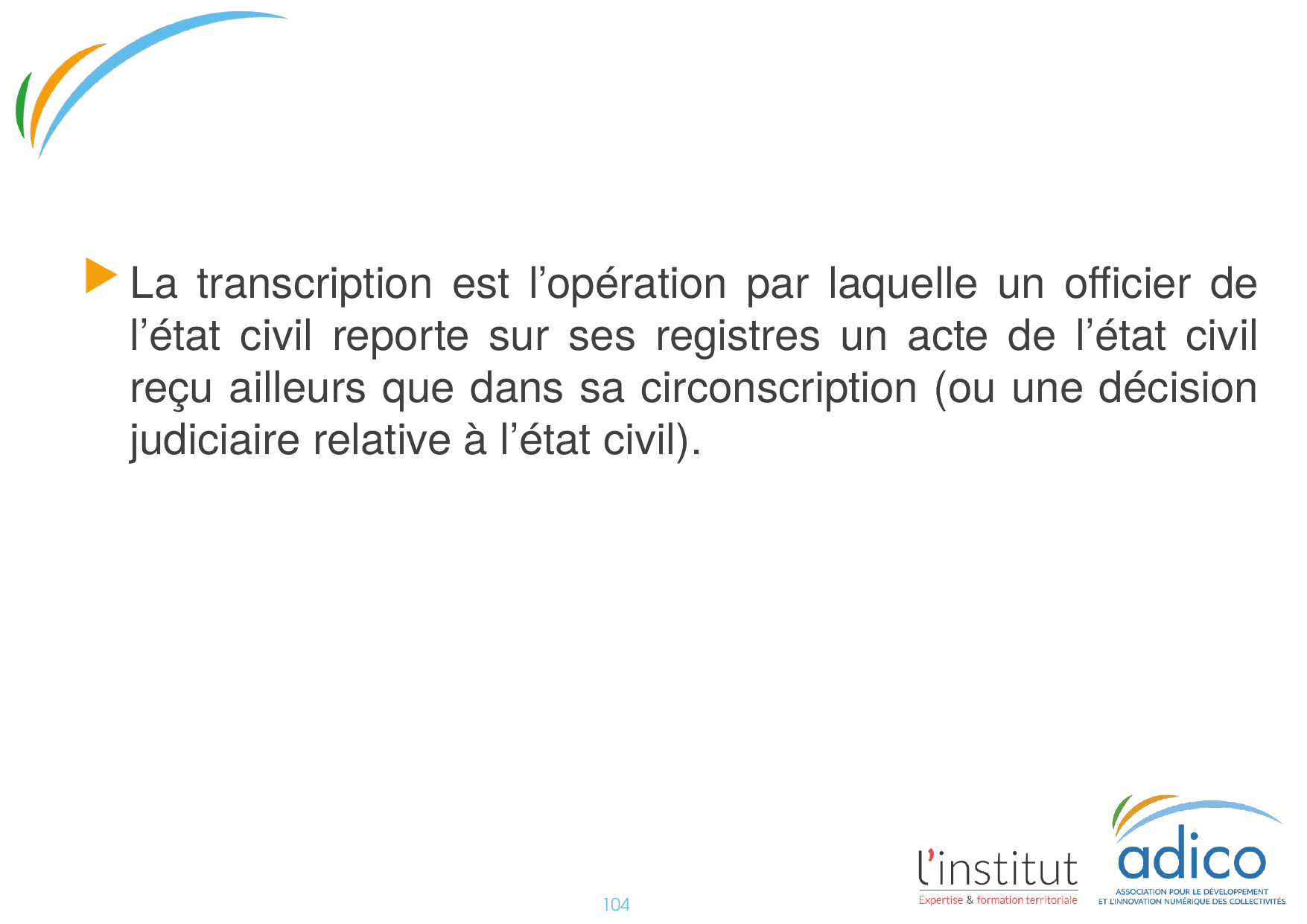

#

La transcription est l’opération par laquelle un officier de l’état civil reporte sur ses registres un acte de l’état civil reçu ailleurs que dans sa circonscription (ou une décision judiciaire relative à l’état civil).